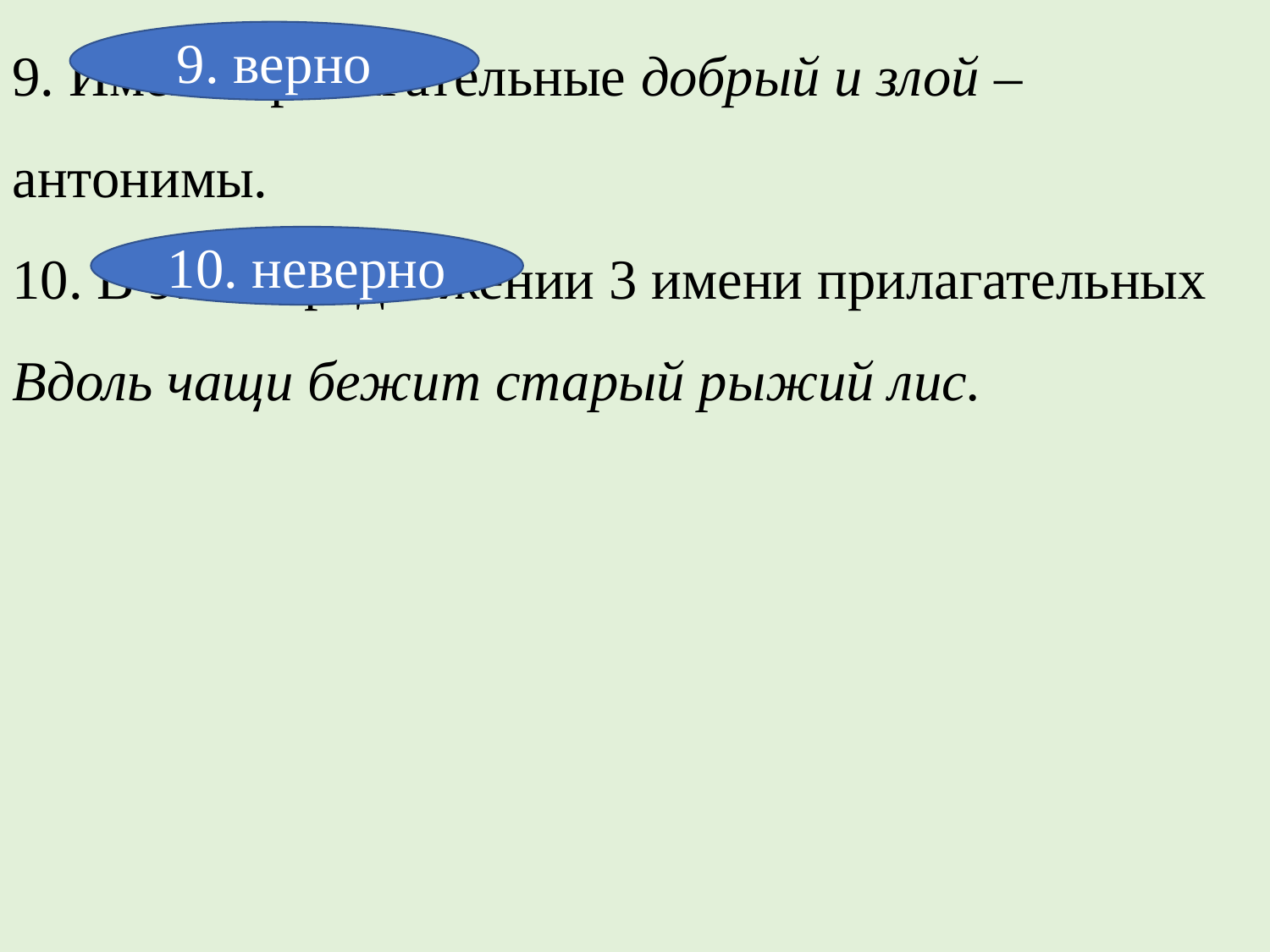

9. Имена прилагательные добрый и злой – антонимы.
10. В этом предложении 3 имени прилагательных
Вдоль чащи бежит старый рыжий лис.
9. верно
10. неверно